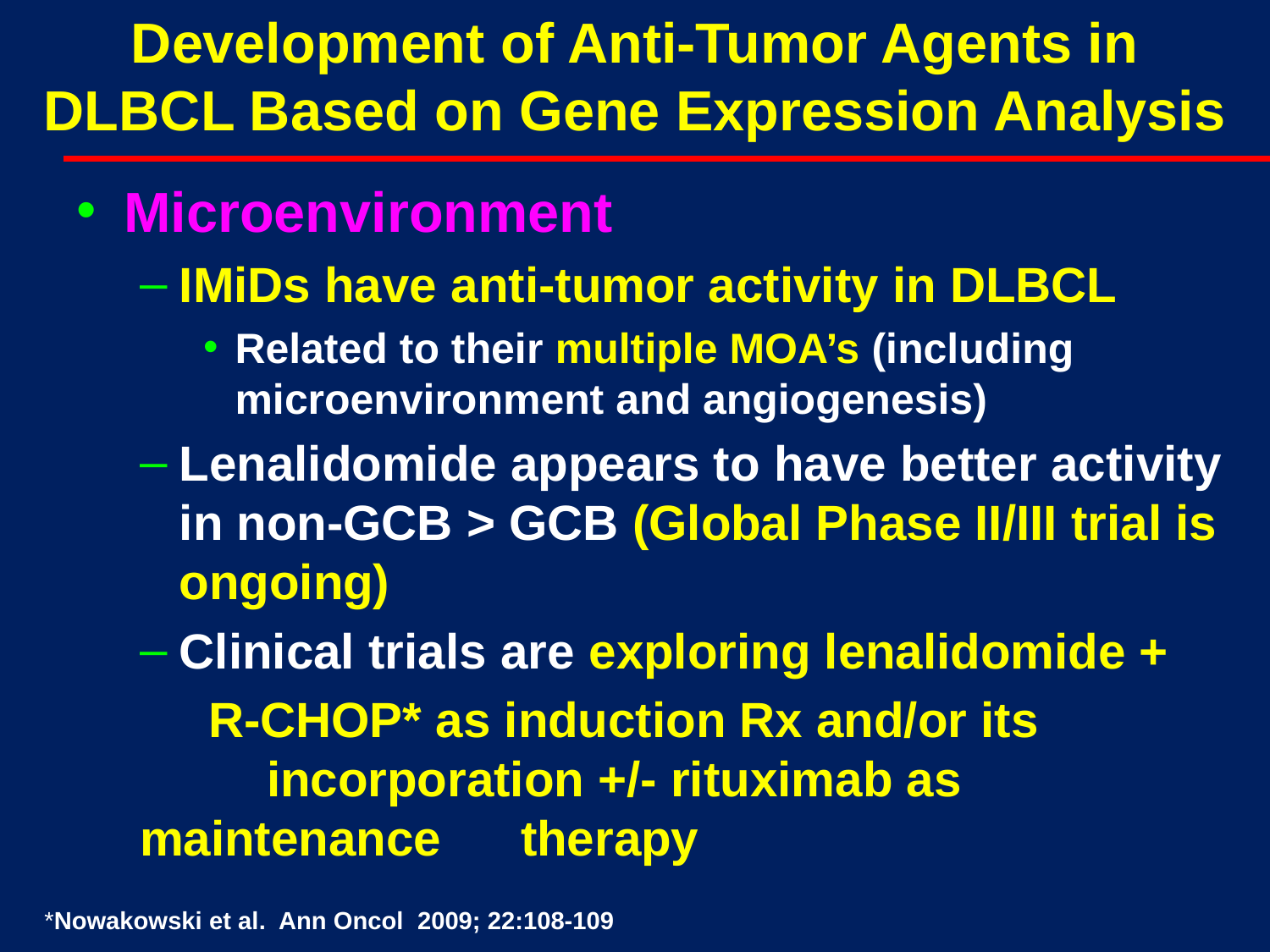

# Development of Anti-Tumor Agents in DLBCL Based on Gene Expression Analysis
Microenvironment
IMiDs have anti-tumor activity in DLBCL
Related to their multiple MOA’s (including microenvironment and angiogenesis)
Lenalidomide appears to have better activity in non-GCB > GCB (Global Phase II/III trial is ongoing)
Clinical trials are exploring lenalidomide +
     R-CHOP* as induction Rx and/or its      	      	incorporation +/- rituximab as maintenance    	therapy
*Nowakowski et al.  Ann Oncol  2009; 22:108-109